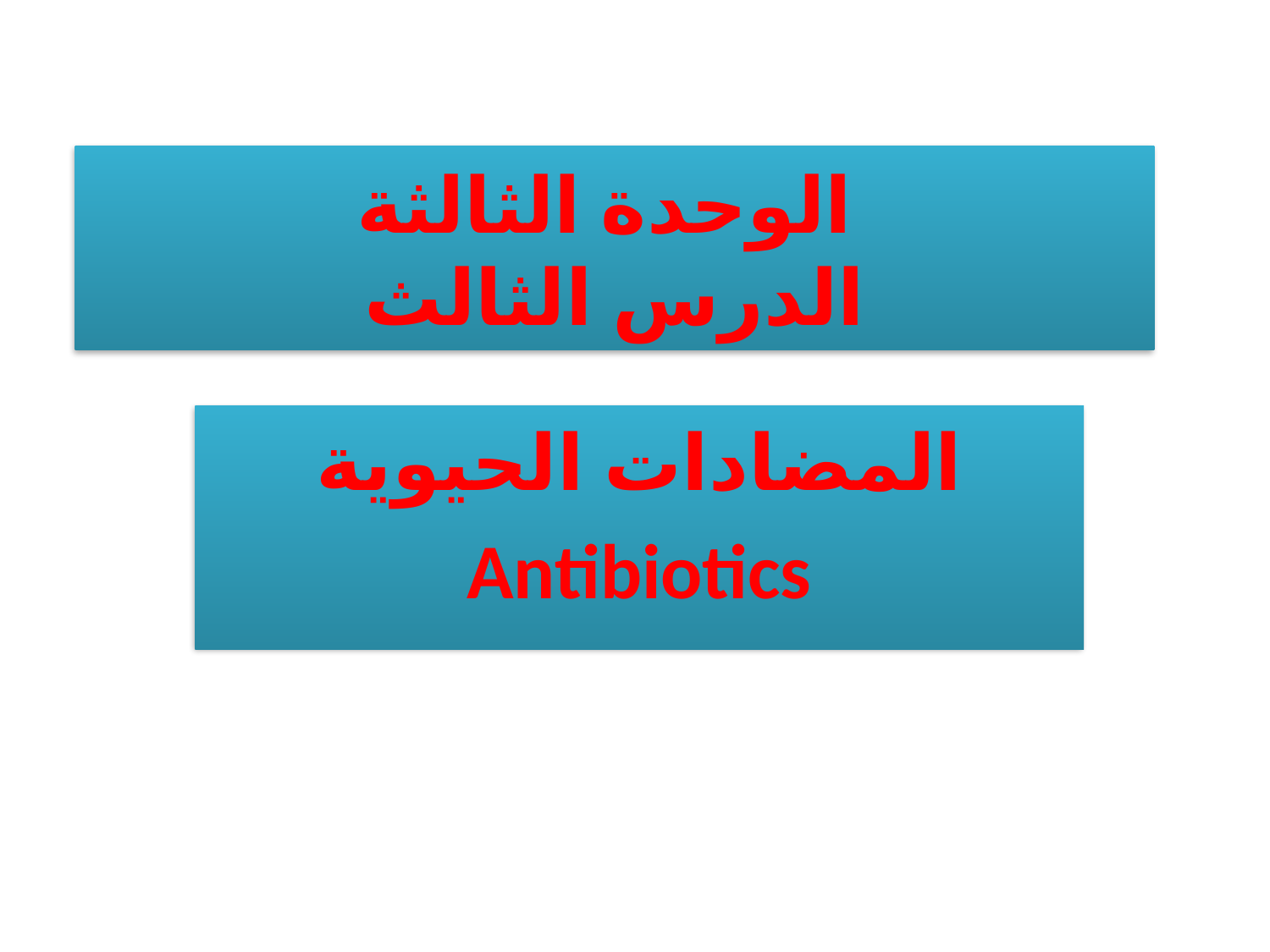

# الوحدة الثالثة الدرس الثالث
المضادات الحيوية
Antibiotics